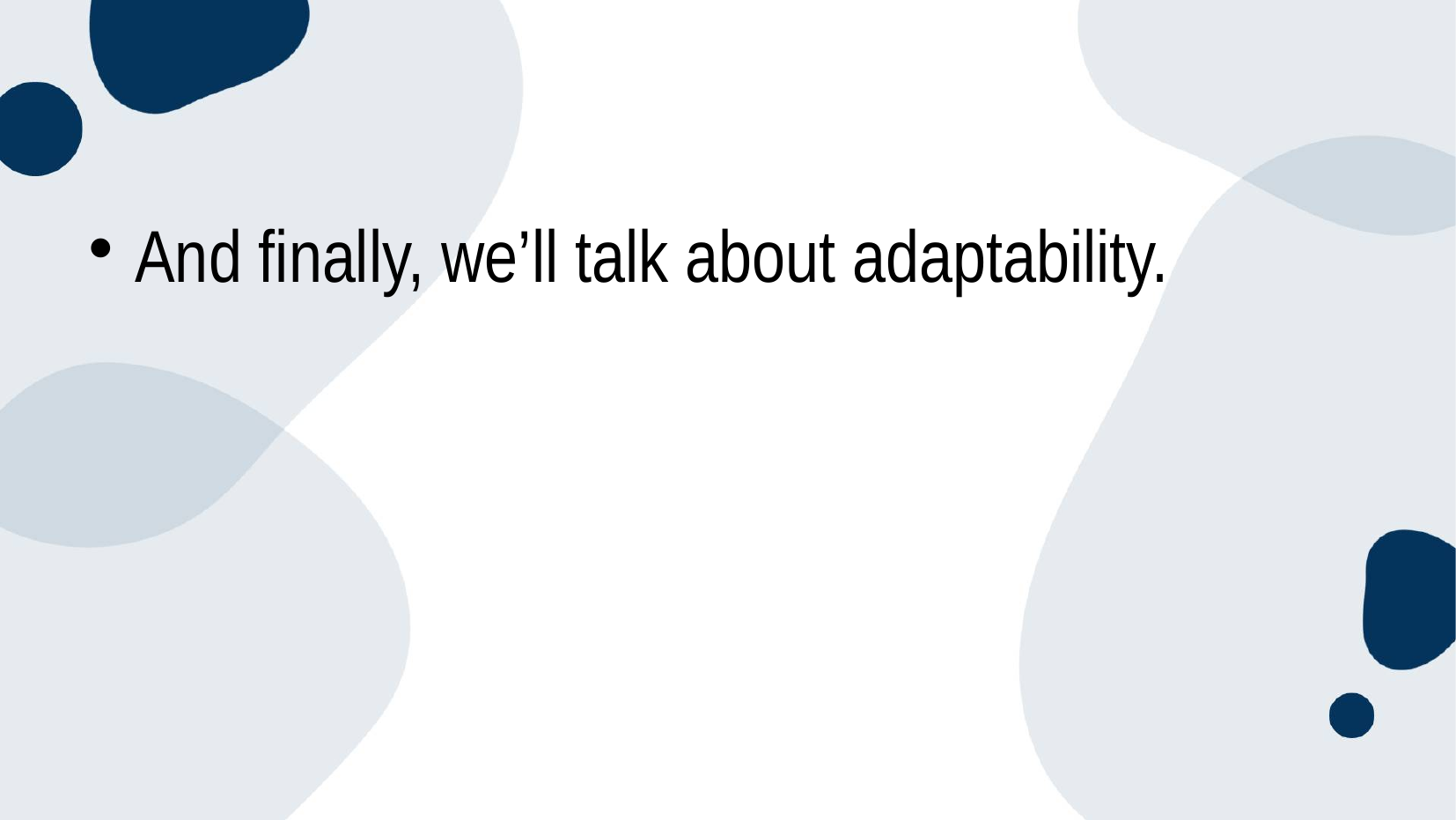

#
And finally, we’ll talk about adaptability.